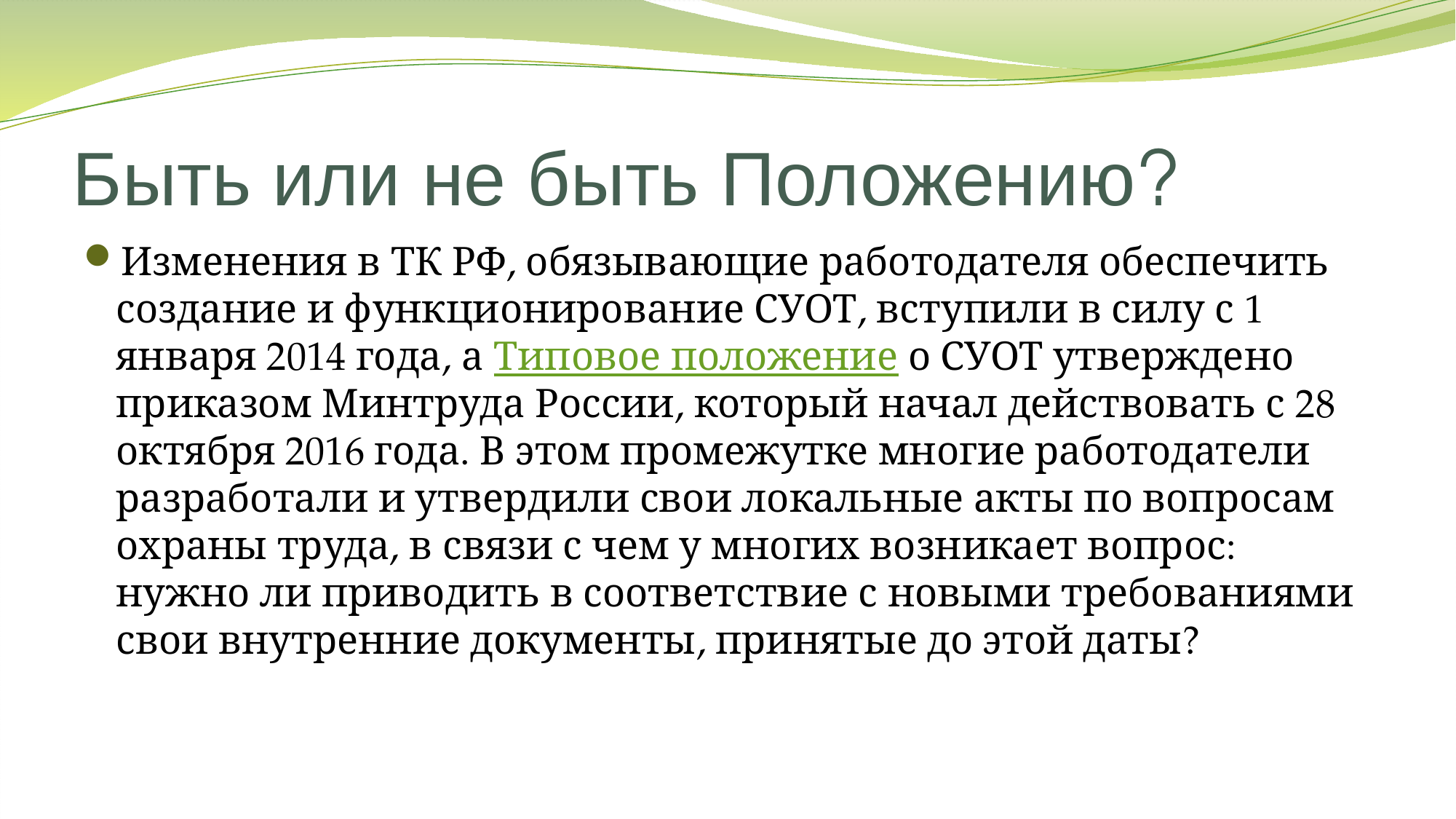

# Быть или не быть Положению?
Изменения в ТК РФ, обязывающие работодателя обеспечить создание и функционирование СУОТ, вступили в силу с 1 января 2014 года, а Типовое положение о СУОТ утверждено приказом Минтруда России, который начал действовать с 28 октября 2016 года. В этом промежутке многие работодатели разработали и утвердили свои локальные акты по вопросам охраны труда, в связи с чем у многих возникает вопрос: нужно ли приводить в соответствие с новыми требованиями свои внутренние документы, принятые до этой даты?